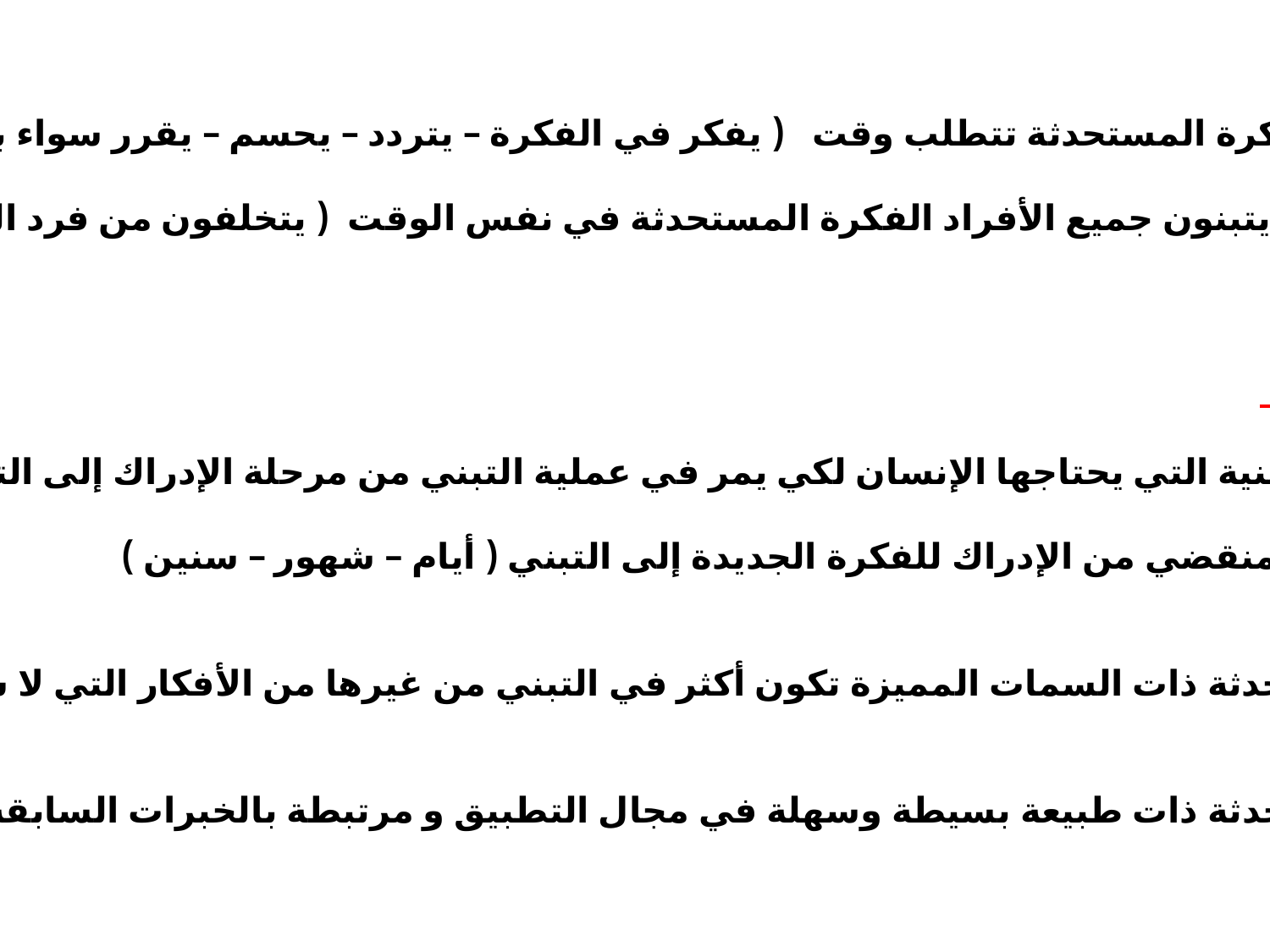

عنصر الزمن :

عملية تبني الفكرة المستحدثة تتطلب وقت   ( يفكر في الفكرة – يتردد – يحسم – يقرر سواء بالقبول

او بالرفض )  لا يتبنون جميع الأفراد الفكرة المستحدثة في نفس الوقت  ( يتخلفون من فرد الى آخر )

1- فترة التبني :

هي الفترة الزمنية التي يحتاجها الإنسان لكي يمر في عملية التبني من مرحلة الإدراك إلى التبني الكامل

يقاس الزمن المنقضي من الإدراك للفكرة الجديدة إلى التبني ( أيام – شهور – سنين )

الأفكار المستحدثة ذات السمات المميزة تكون أكثر في التبني من غيرها من الأفكار التي لا سمات لها

الأفكار المستحدثة ذات طبيعة بسيطة وسهلة في مجال التطبيق و مرتبطة بالخبرات السابقة أسرع في التبني